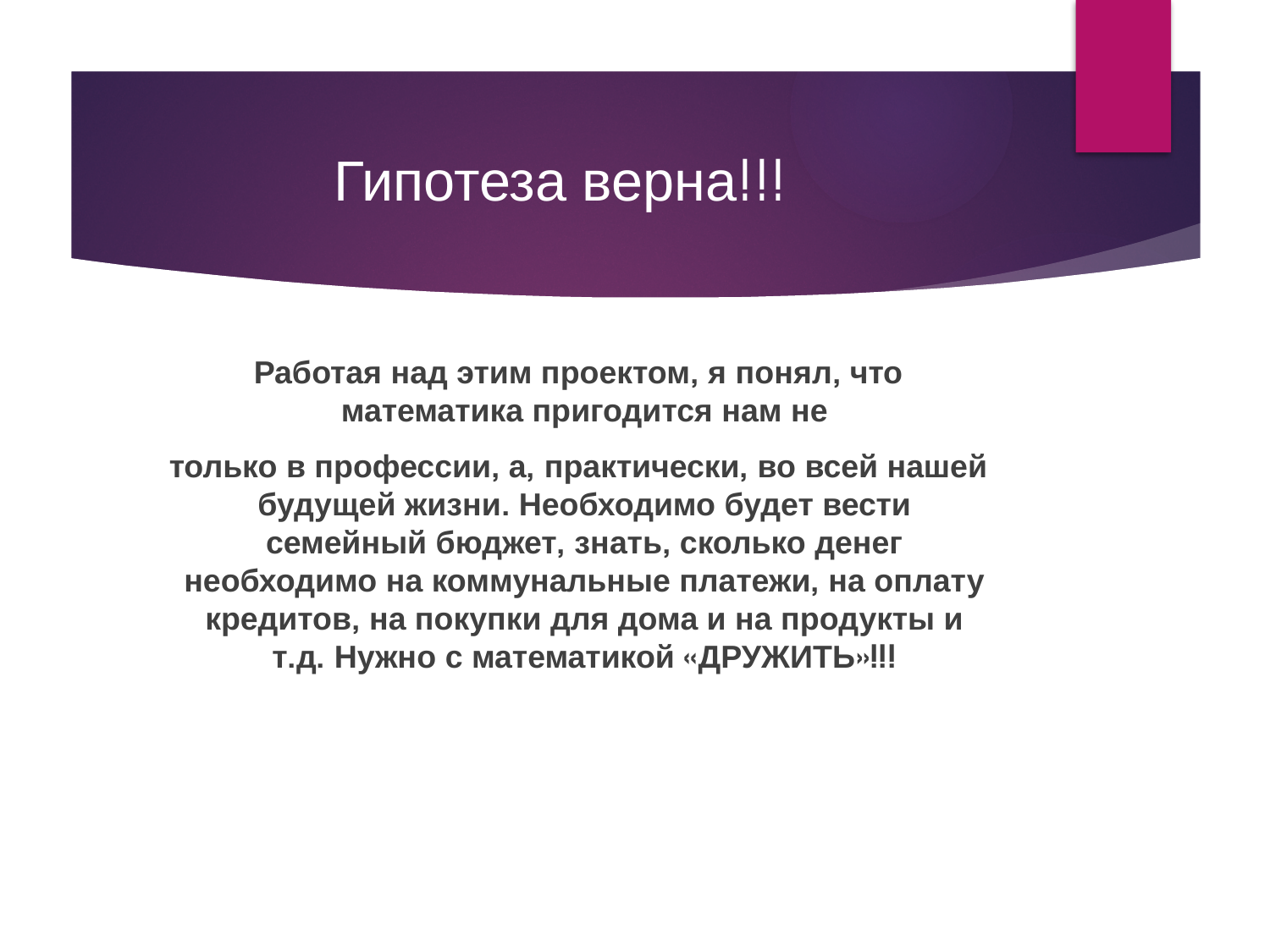

# Гипотеза верна!!!
    Работая над этим проектом, я понял, что математика пригодится нам не
    только в профессии, а, практически, во всей нашей будущей жизни. Необходимо будет вести семейный бюджет, знать, сколько денег необходимо на коммунальные платежи, на оплату кредитов, на покупки для дома и на продукты и т.д. Нужно с математикой «ДРУЖИТЬ»!!!